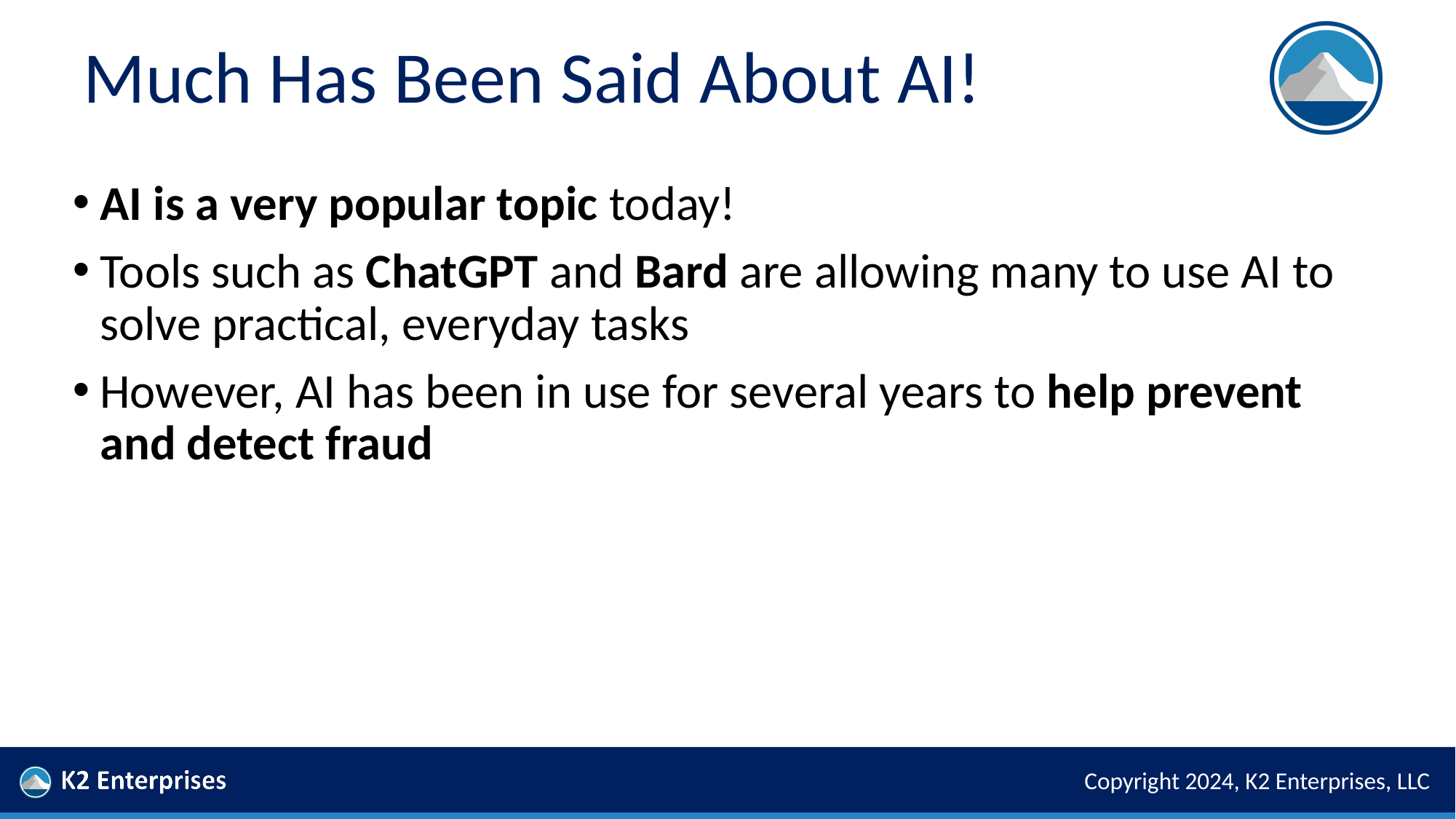

# Much Has Been Said About AI!
AI is a very popular topic today!
Tools such as ChatGPT and Bard are allowing many to use AI to solve practical, everyday tasks
However, AI has been in use for several years to help prevent and detect fraud